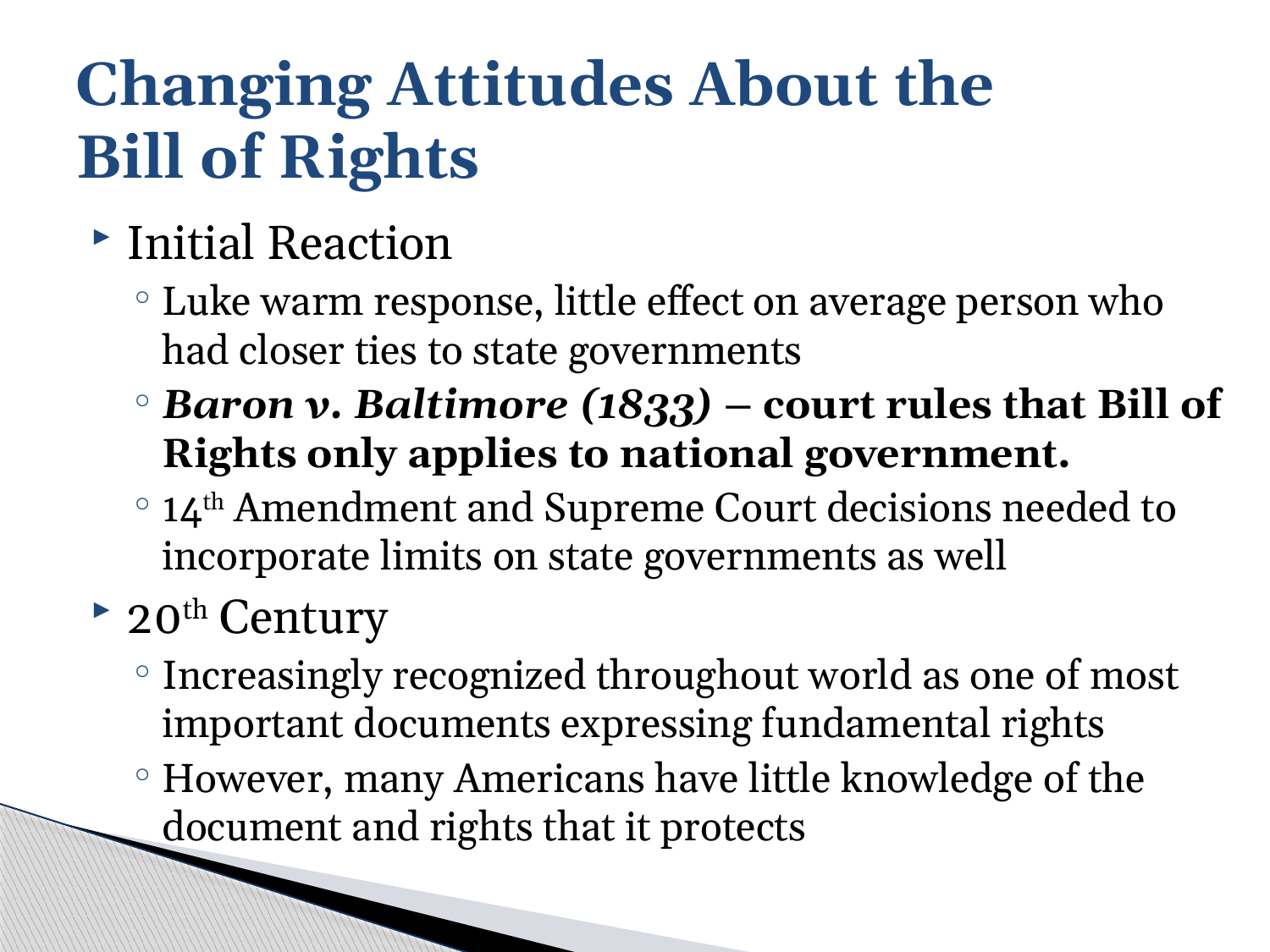

# Changing Attitudes About the Bill of Rights
Initial Reaction
Luke warm response, little effect on average person who had closer ties to state governments
Baron v. Baltimore (1833) – court rules that Bill of Rights only applies to national government.
14th Amendment and Supreme Court decisions needed to incorporate limits on state governments as well
20th Century
Increasingly recognized throughout world as one of most important documents expressing fundamental rights
However, many Americans have little knowledge of the document and rights that it protects